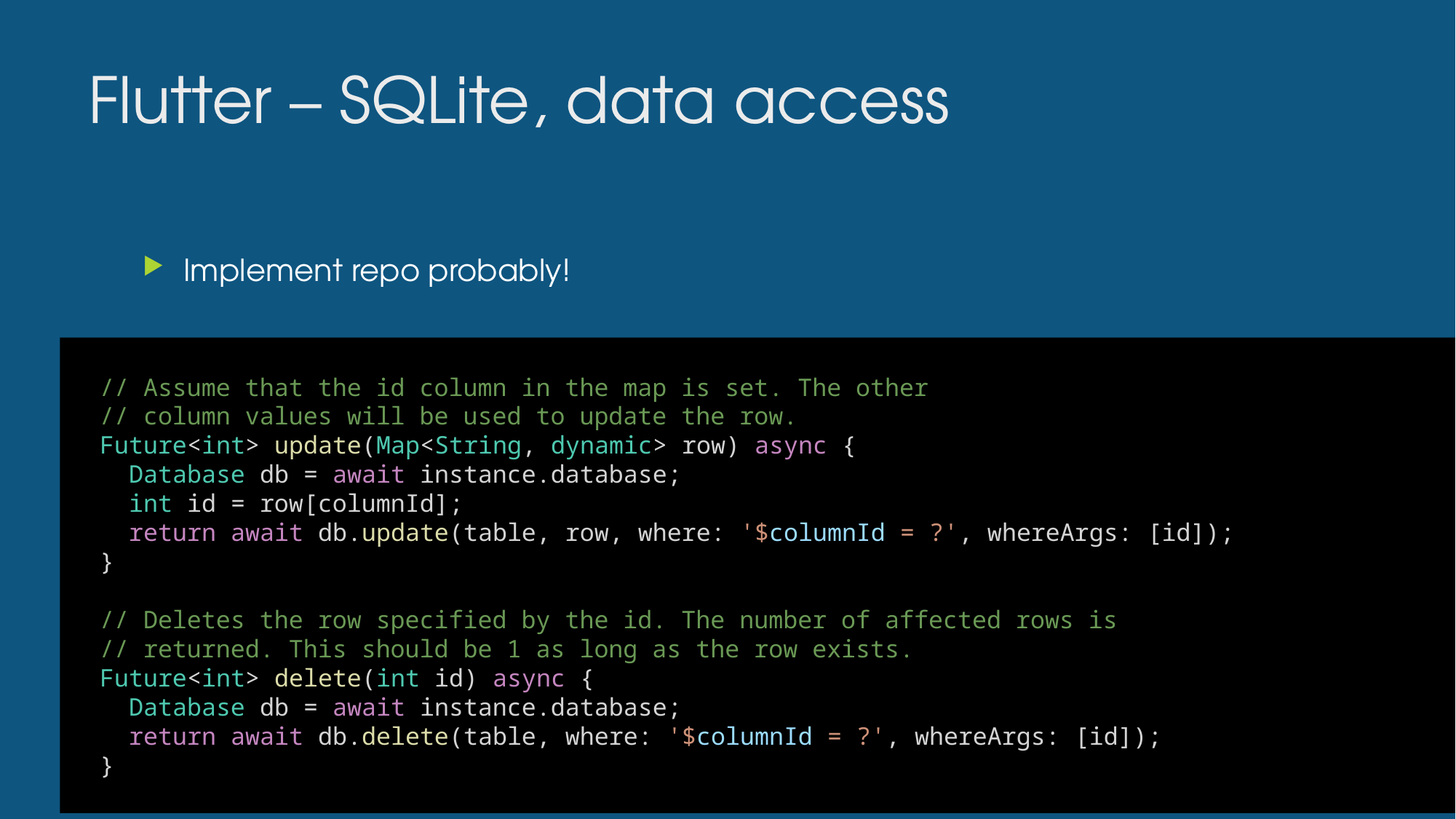

18
# Flutter – SQLite, data access
Implement repo probably!
  // Assume that the id column in the map is set. The other
  // column values will be used to update the row.
  Future<int> update(Map<String, dynamic> row) async {
    Database db = await instance.database;
    int id = row[columnId];
    return await db.update(table, row, where: '$columnId = ?', whereArgs: [id]);
  }
  // Deletes the row specified by the id. The number of affected rows is
  // returned. This should be 1 as long as the row exists.
  Future<int> delete(int id) async {
    Database db = await instance.database;
    return await db.delete(table, where: '$columnId = ?', whereArgs: [id]);
  }